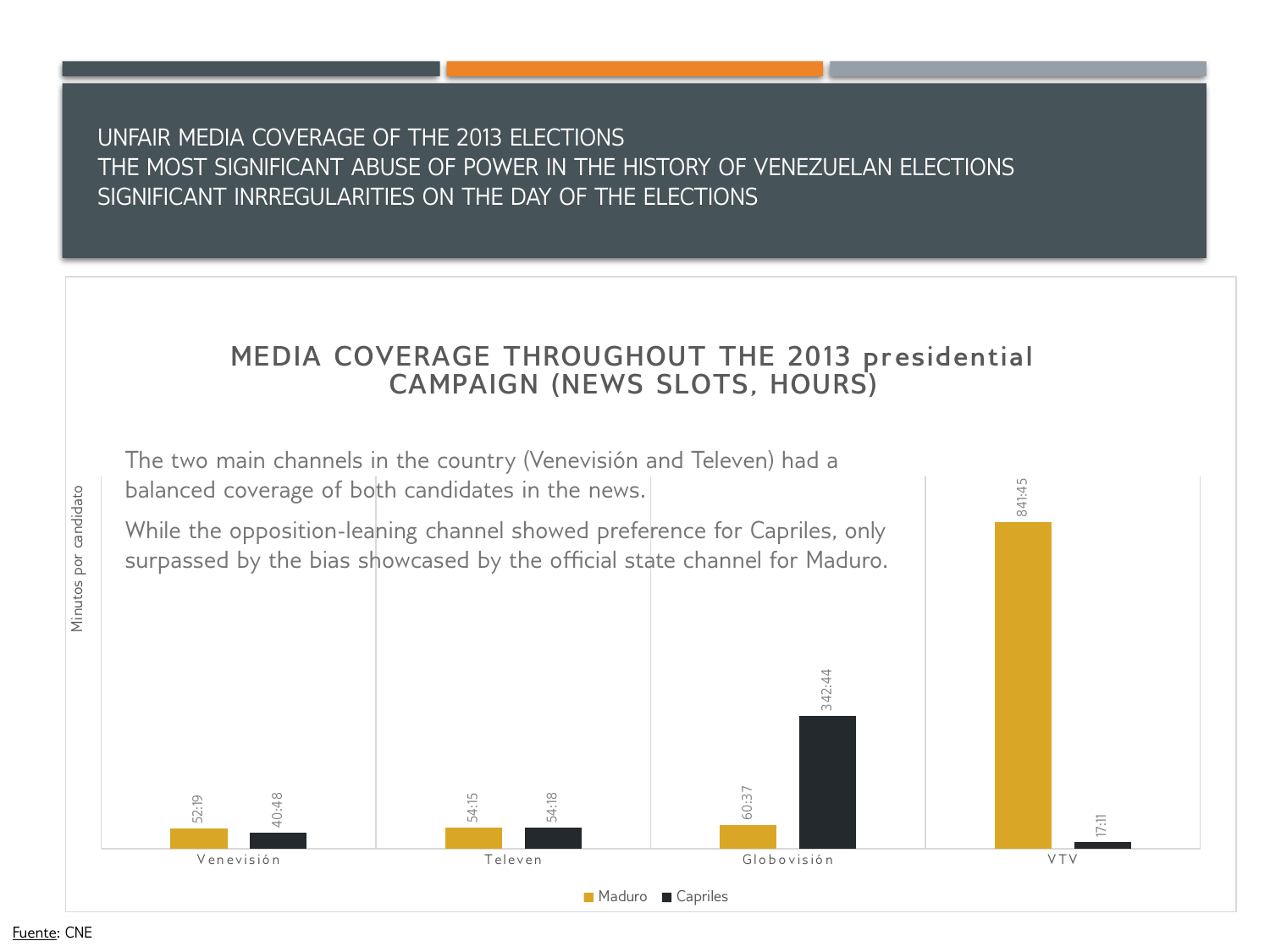

# Unfair Media coverage of the 2013 elections the most significant abuse of power in the history of venezuelan elections significant inrregularities on the day of the elections

### Chart: MEDIA COVERAGE THROUGHOUT THE 2013 presidential CAMPAIGN (NEWS SLOTS, HOURS)

| Category | Maduro | Capriles |
|---|---|---|
| Venevisión | 2.1798611111111112 | 1.7 |
| Televen | 2.2604166666666665 | 2.2624999999999997 |
| Globovisión | 2.5256944444444445 | 14.280555555555557 |
| VTV | 35.072916666666664 | 0.7159722222222222 |
The two main channels in the country (Venevisión and Televen) had a balanced coverage of both candidates in the news.
While the opposition-leaning channel showed preference for Capriles, only surpassed by the bias showcased by the official state channel for Maduro.
Fuente: CNE